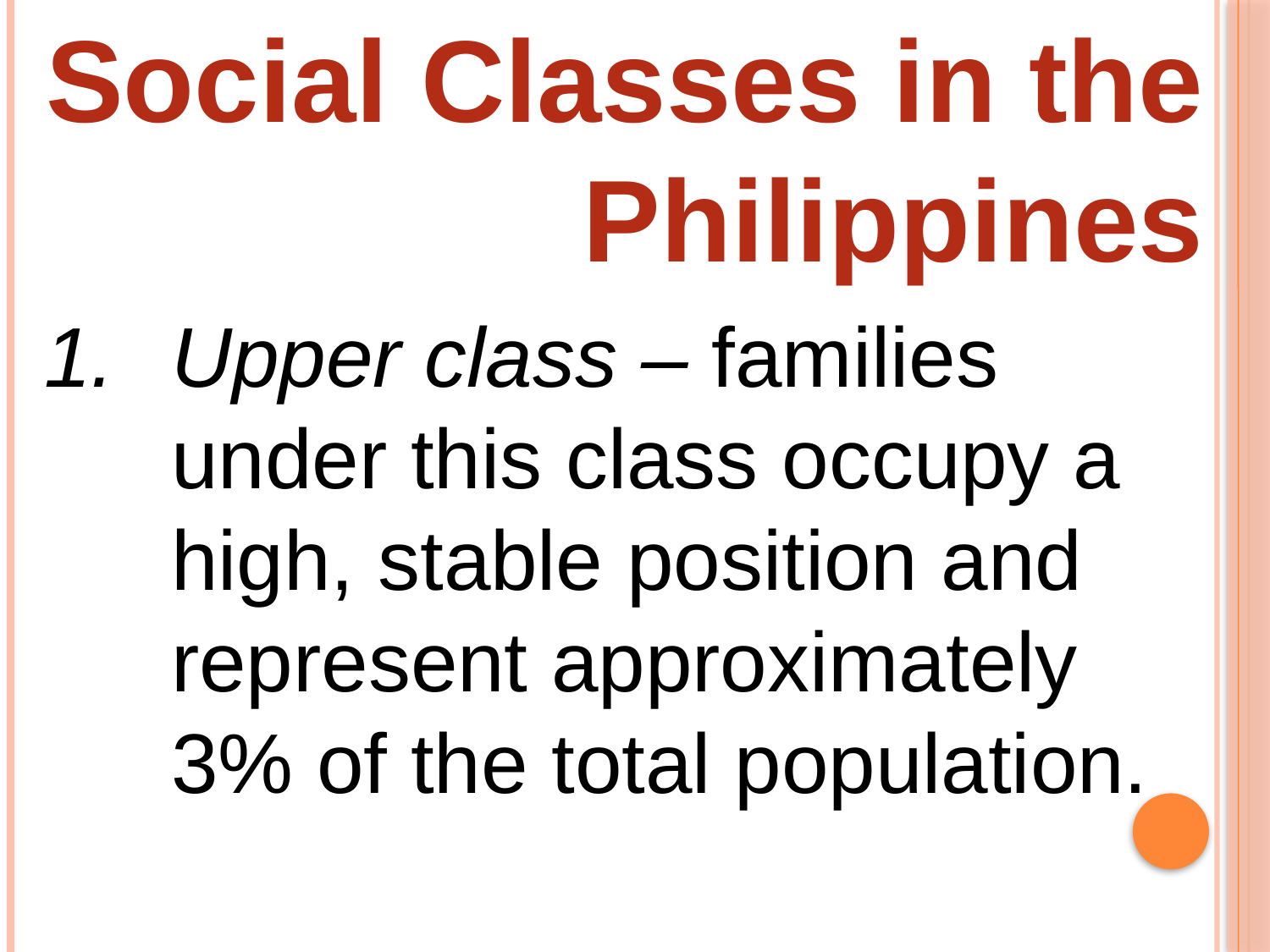

Social Classes in the
Philippines
Upper class – families under this class occupy a high, stable position and represent approximately 3% of the total population.